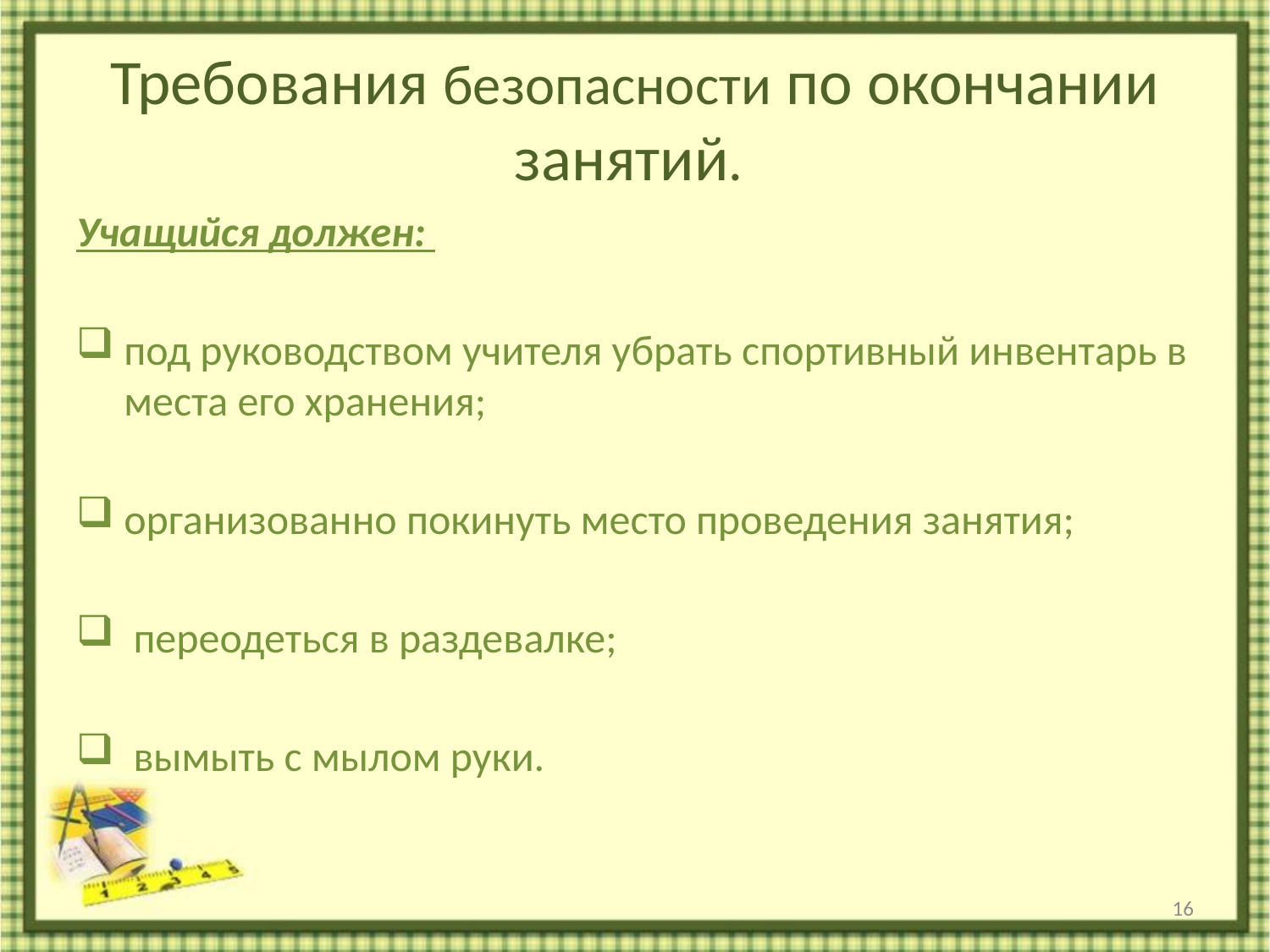

# Требования безопасности по окончании занятий.
Учащийся должен:

под руководством учителя убрать спортивный инвентарь в места его хранения;

организованно покинуть место проведения занятия;

 переодеться в раздевалке;

 вымыть с мылом руки.

16